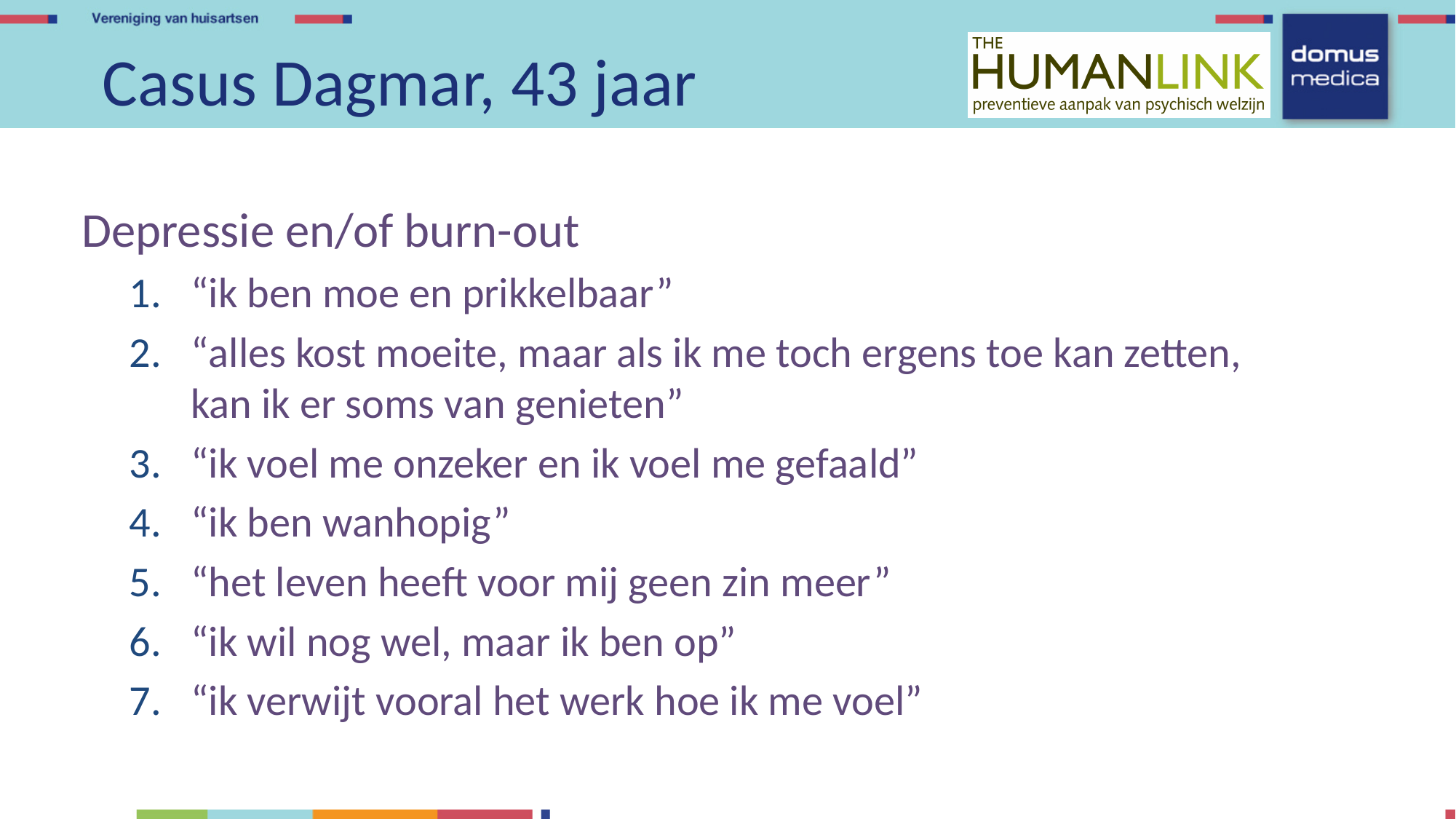

# Casus Dagmar, 43 jaar

Depressie en/of burn-out
“ik ben moe en prikkelbaar”
“alles kost moeite, maar als ik me toch ergens toe kan zetten, kan ik er soms van genieten”
“ik voel me onzeker en ik voel me gefaald”
“ik ben wanhopig”
“het leven heeft voor mij geen zin meer”
“ik wil nog wel, maar ik ben op”
“ik verwijt vooral het werk hoe ik me voel”